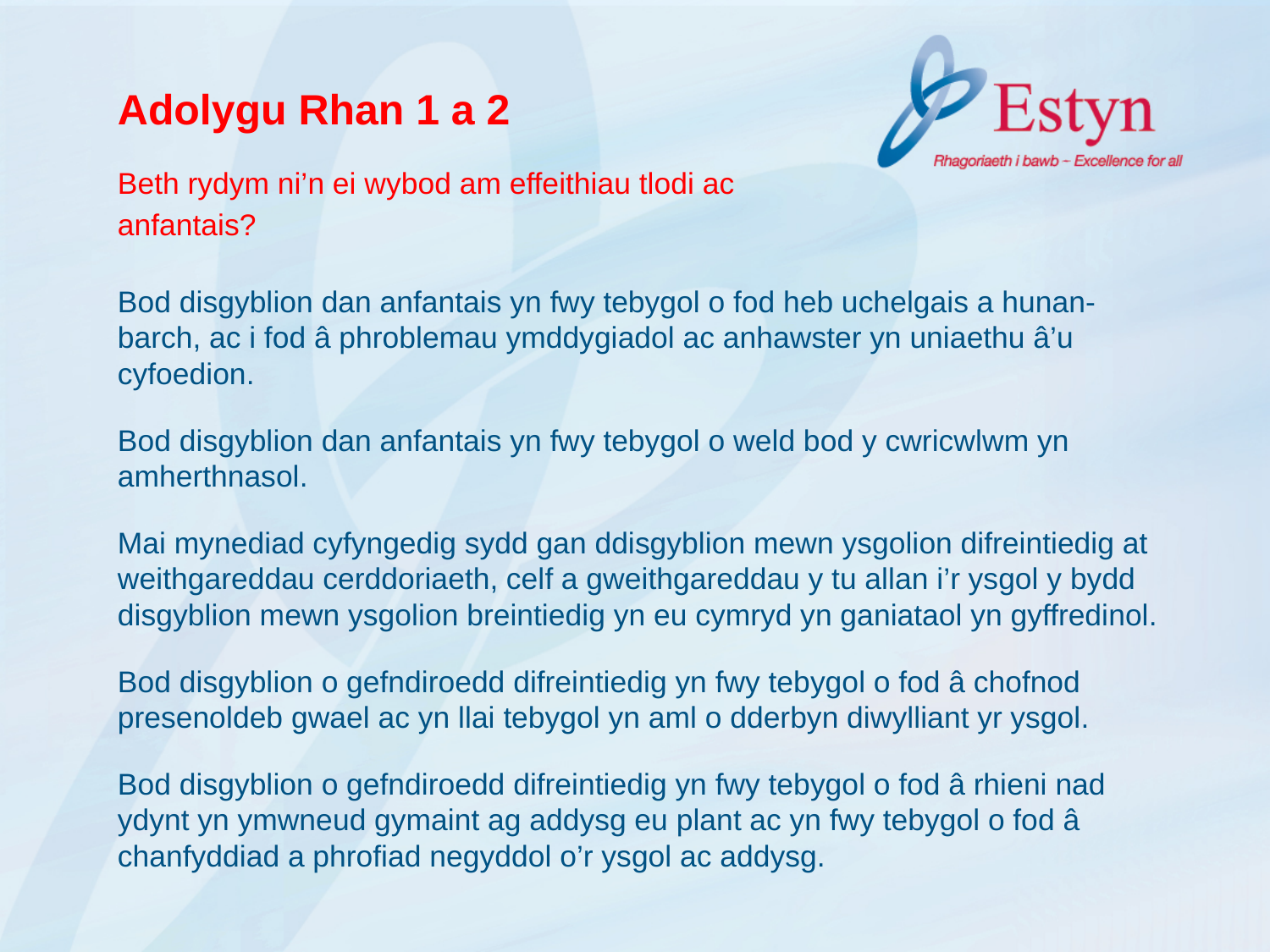

Adolygu Rhan 1 a 2

Beth rydym ni’n ei wybod am effeithiau tlodi ac
anfantais?

Bod disgyblion dan anfantais yn fwy tebygol o fod heb uchelgais a hunan-barch, ac i fod â phroblemau ymddygiadol ac anhawster yn uniaethu â’u cyfoedion.

Bod disgyblion dan anfantais yn fwy tebygol o weld bod y cwricwlwm yn amherthnasol.

Mai mynediad cyfyngedig sydd gan ddisgyblion mewn ysgolion difreintiedig at weithgareddau cerddoriaeth, celf a gweithgareddau y tu allan i’r ysgol y bydd disgyblion mewn ysgolion breintiedig yn eu cymryd yn ganiataol yn gyffredinol.

Bod disgyblion o gefndiroedd difreintiedig yn fwy tebygol o fod â chofnod presenoldeb gwael ac yn llai tebygol yn aml o dderbyn diwylliant yr ysgol.

Bod disgyblion o gefndiroedd difreintiedig yn fwy tebygol o fod â rhieni nad ydynt yn ymwneud gymaint ag addysg eu plant ac yn fwy tebygol o fod â chanfyddiad a phrofiad negyddol o’r ysgol ac addysg.